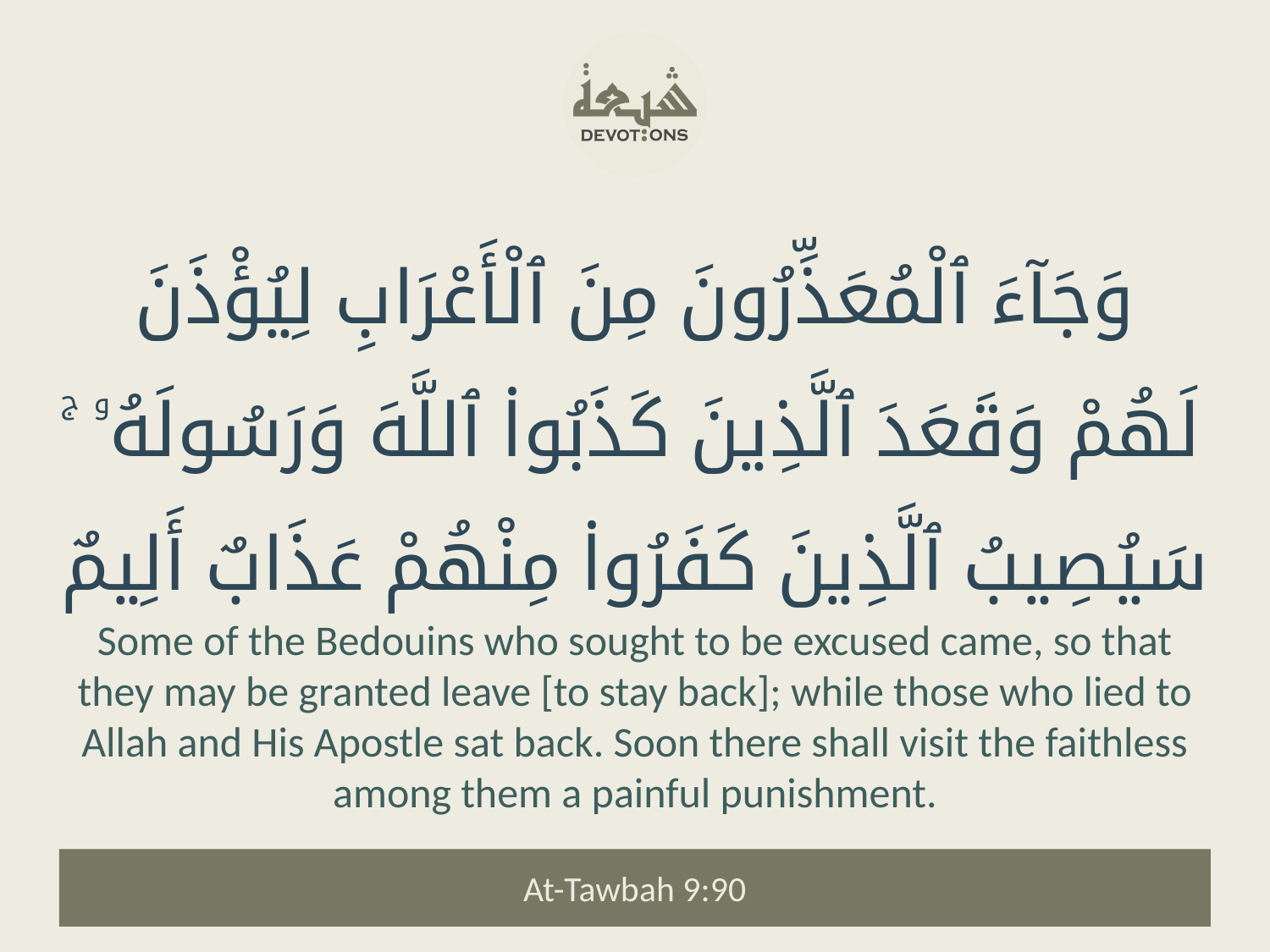

وَجَآءَ ٱلْمُعَذِّرُونَ مِنَ ٱلْأَعْرَابِ لِيُؤْذَنَ لَهُمْ وَقَعَدَ ٱلَّذِينَ كَذَبُوا۟ ٱللَّهَ وَرَسُولَهُۥ ۚ سَيُصِيبُ ٱلَّذِينَ كَفَرُوا۟ مِنْهُمْ عَذَابٌ أَلِيمٌ
Some of the Bedouins who sought to be excused came, so that they may be granted leave [to stay back]; while those who lied to Allah and His Apostle sat back. Soon there shall visit the faithless among them a painful punishment.
At-Tawbah 9:90